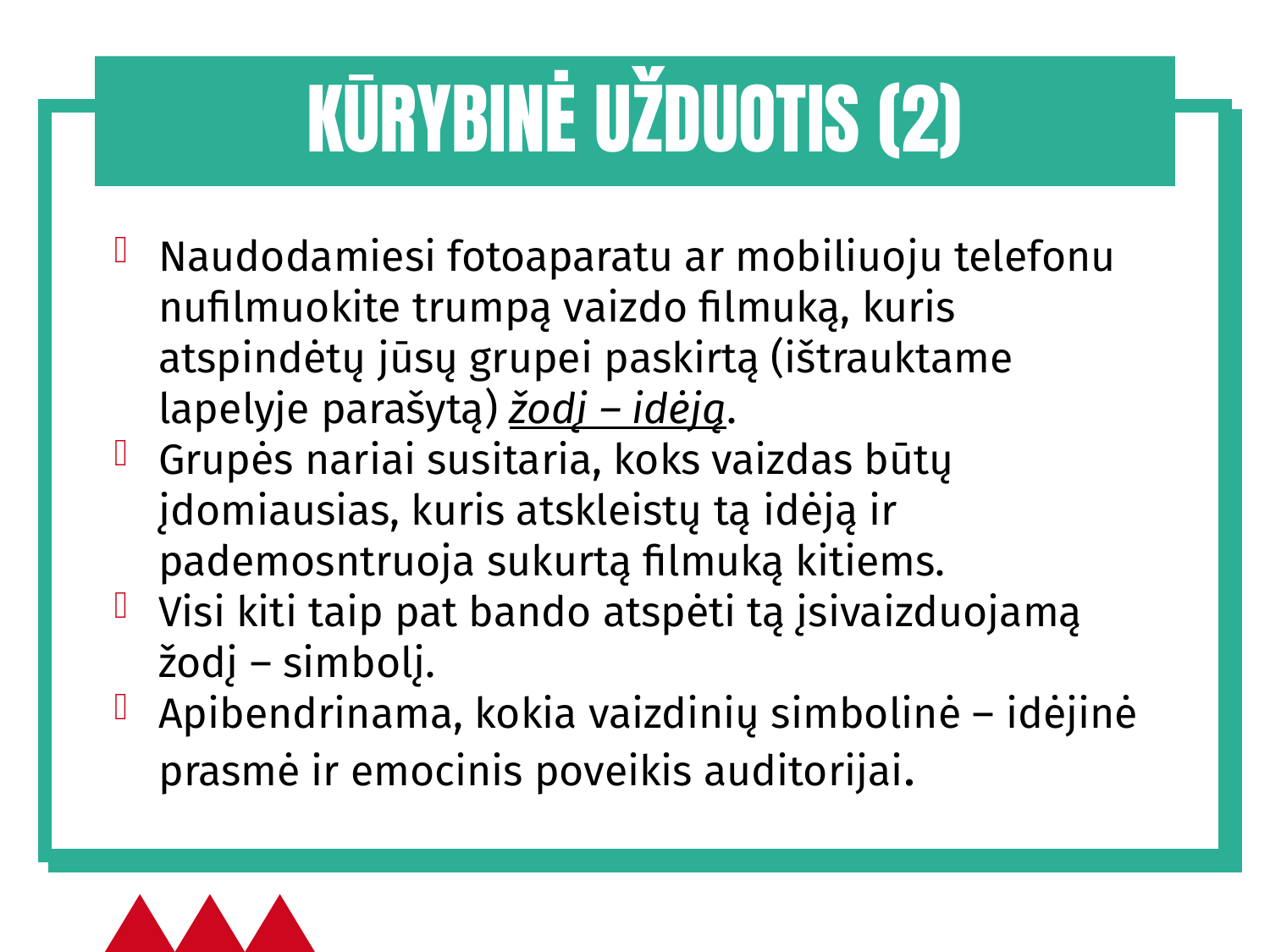

# KŪRYBINĖ UŽDUOTIS (2)
Naudodamiesi fotoaparatu ar mobiliuoju telefonu nufilmuokite trumpą vaizdo filmuką, kuris atspindėtų jūsų grupei paskirtą (ištrauktame lapelyje parašytą) žodį – idėją.
Grupės nariai susitaria, koks vaizdas būtų įdomiausias, kuris atskleistų tą idėją ir pademosntruoja sukurtą filmuką kitiems.
Visi kiti taip pat bando atspėti tą įsivaizduojamą žodį – simbolį.
Apibendrinama, kokia vaizdinių simbolinė – idėjinė prasmė ir emocinis poveikis auditorijai.